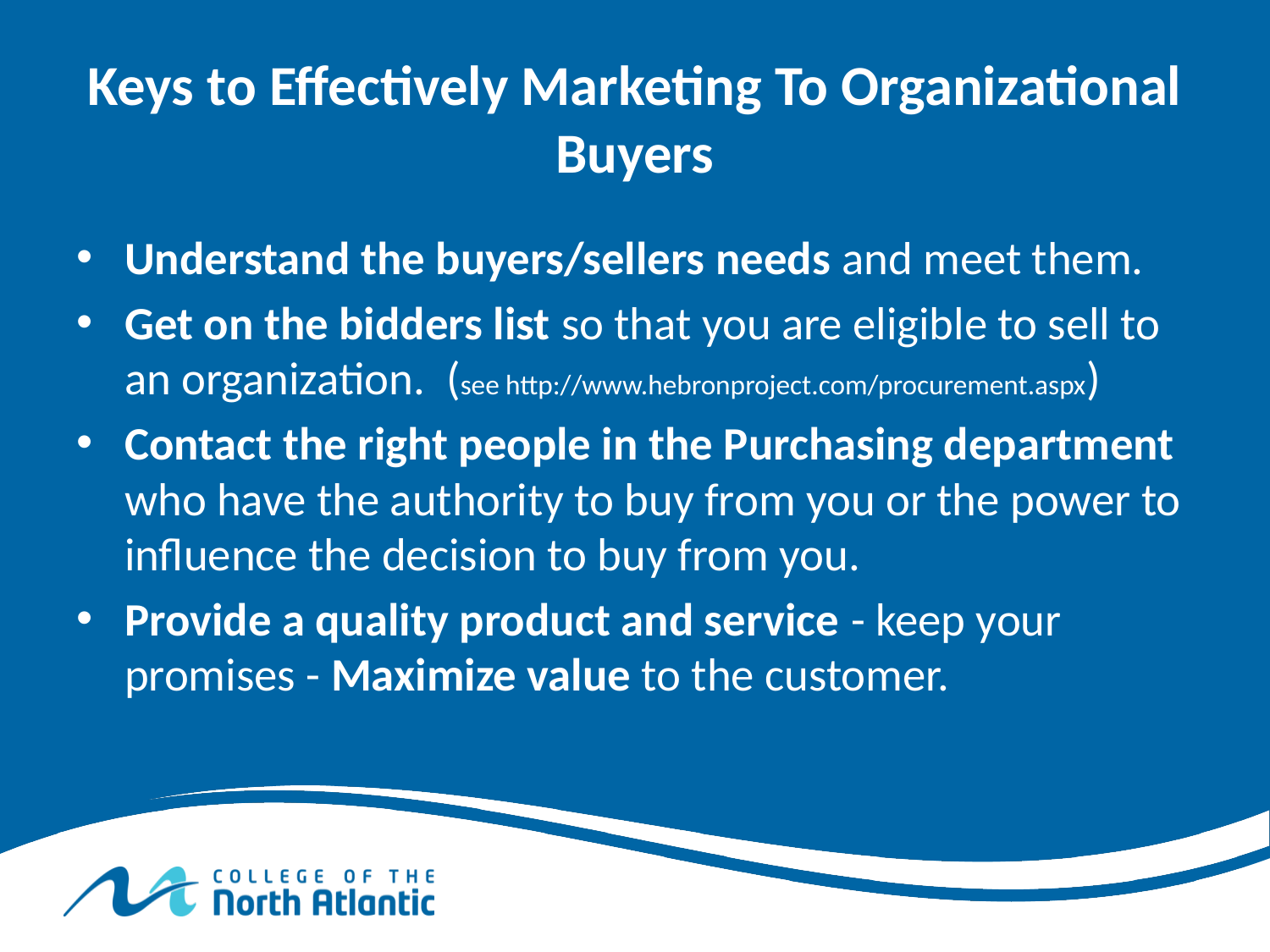

# Keys to Effectively Marketing To Organizational Buyers
Understand the buyers/sellers needs and meet them.
Get on the bidders list so that you are eligible to sell to an organization.  (see http://www.hebronproject.com/procurement.aspx)
Contact the right people in the Purchasing department who have the authority to buy from you or the power to influence the decision to buy from you.
Provide a quality product and service - keep your promises - Maximize value to the customer.